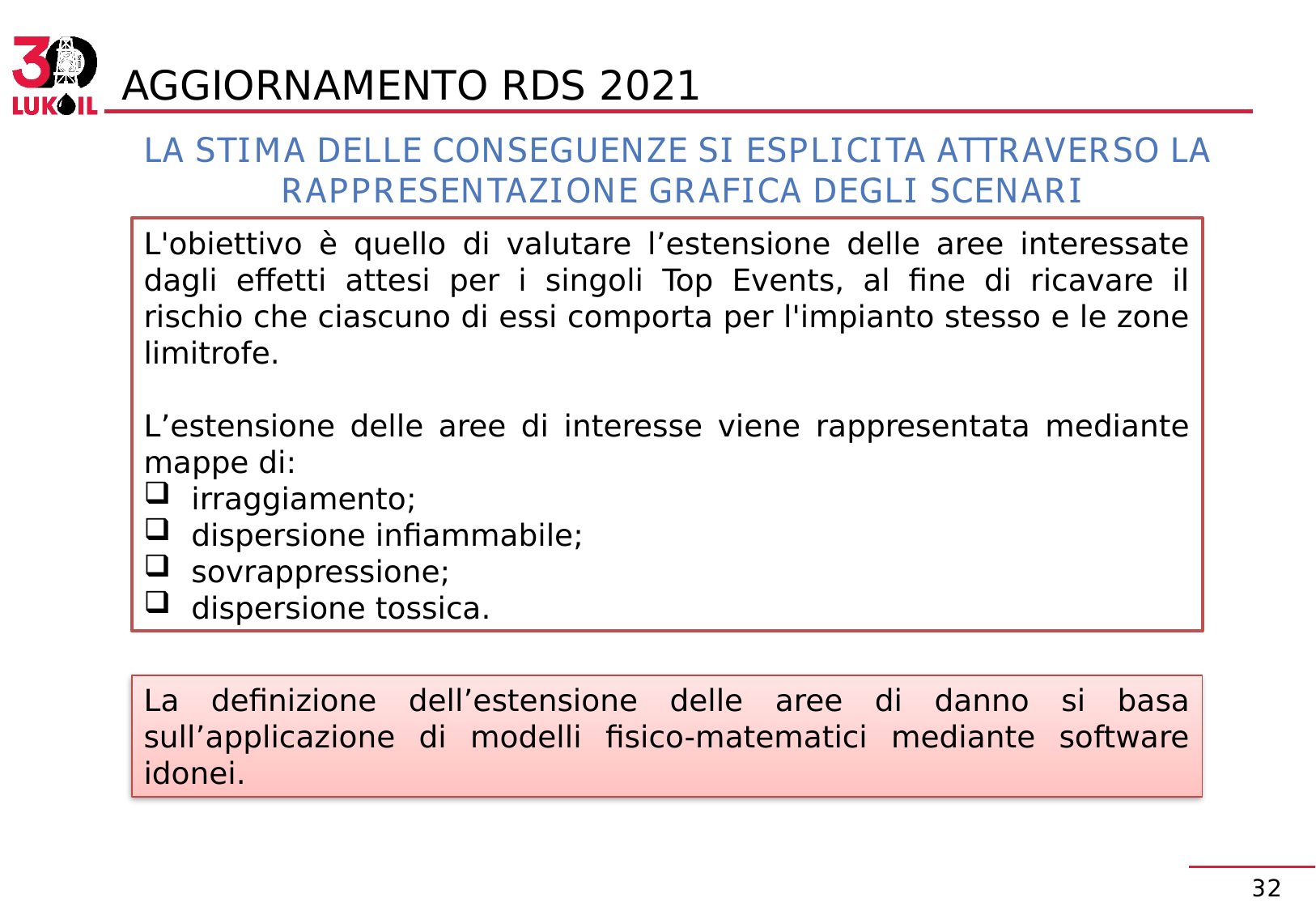

AGGIORNAMENTO RDS 2021
La stima delle conseguenze si esplicita attraverso la
RAPPRESENTAZIONE GRAFICA DEGLI SCENARI
L'obiettivo è quello di valutare l’estensione delle aree interessate dagli effetti attesi per i singoli Top Events, al fine di ricavare il rischio che ciascuno di essi comporta per l'impianto stesso e le zone limitrofe.

L’estensione delle aree di interesse viene rappresentata mediante mappe di:
irraggiamento;
dispersione infiammabile;
sovrappressione;
dispersione tossica.
La definizione dell’estensione delle aree di danno si basa sull’applicazione di modelli fisico-matematici mediante software idonei.